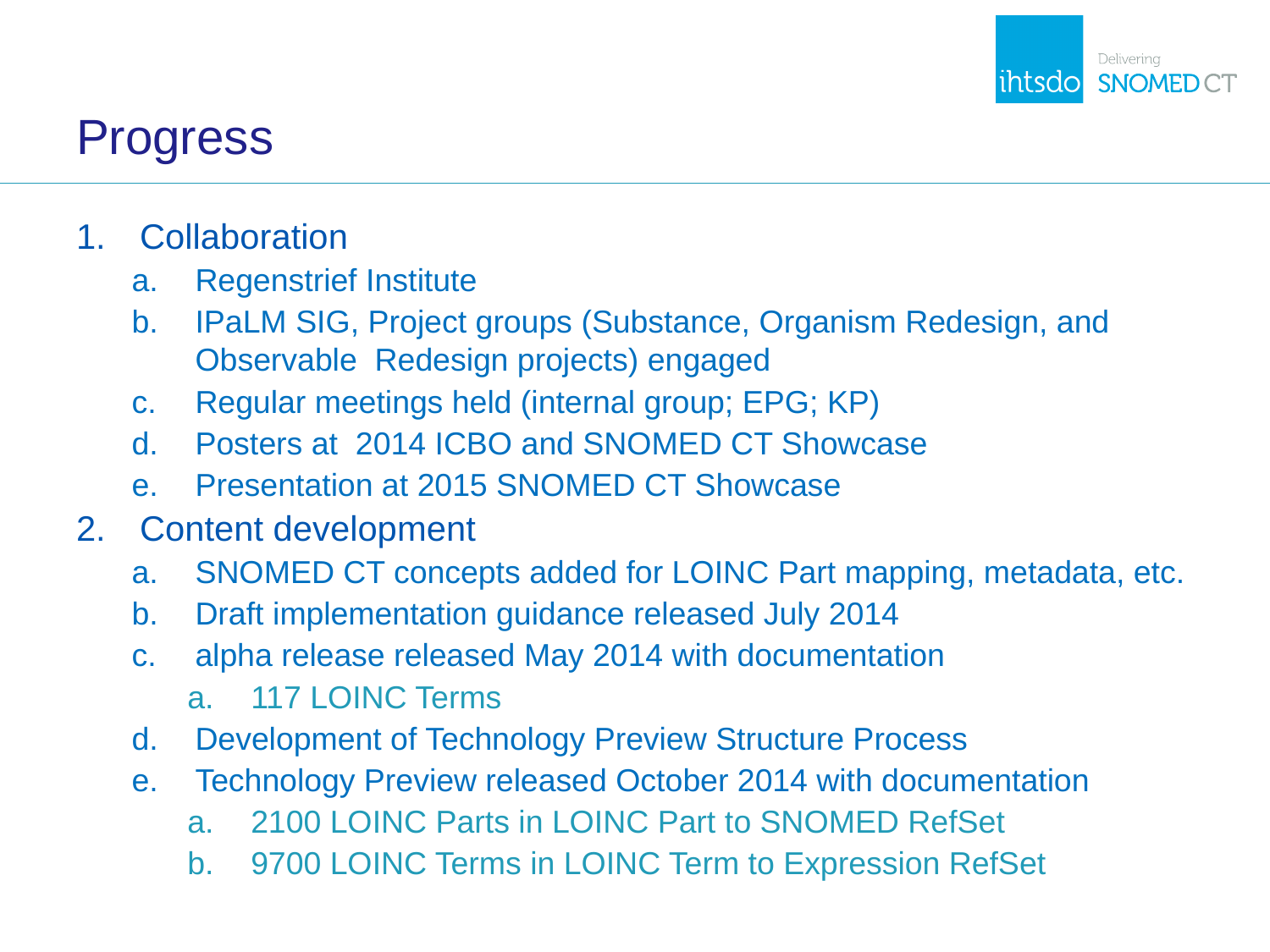

# Progress
Collaboration
Regenstrief Institute
IPaLM SIG, Project groups (Substance, Organism Redesign, and Observable  Redesign projects) engaged
Regular meetings held (internal group; EPG; KP)
Posters at  2014 ICBO and SNOMED CT Showcase
Presentation at 2015 SNOMED CT Showcase
Content development
SNOMED CT concepts added for LOINC Part mapping, metadata, etc.
Draft implementation guidance released July 2014
alpha release released May 2014 with documentation
117 LOINC Terms
Development of Technology Preview Structure Process
Technology Preview released October 2014 with documentation
2100 LOINC Parts in LOINC Part to SNOMED RefSet
9700 LOINC Terms in LOINC Term to Expression RefSet